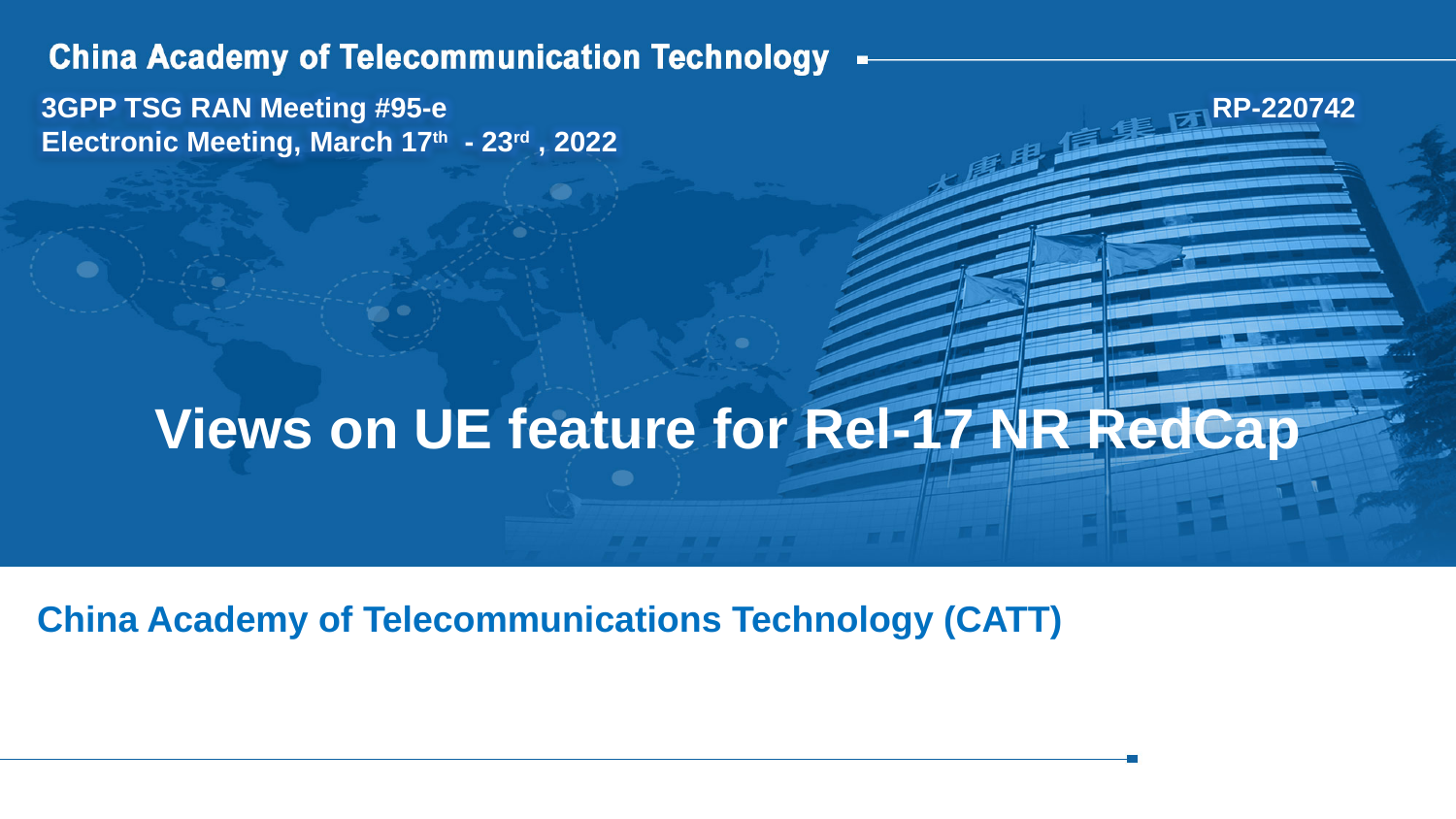

3GPP TSG RAN Meeting #95-e
Electronic Meeting, March 17th  - 23rd , 2022

RP-220742
# Views on UE feature for Rel-17 NR RedCap
China Academy of Telecommunications Technology (CATT)